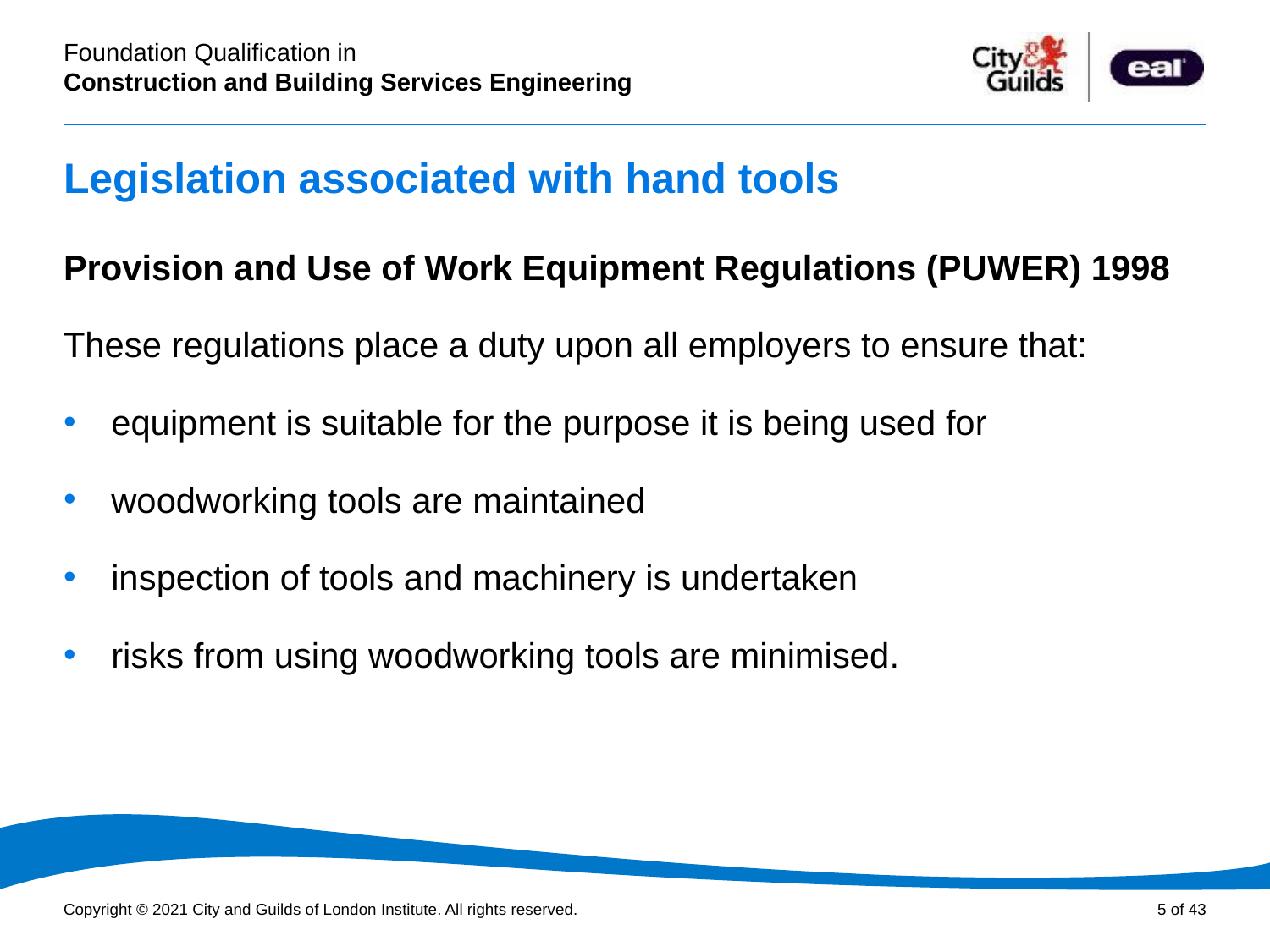

# Legislation associated with hand tools

Provision and Use of Work Equipment Regulations (PUWER) 1998
These regulations place a duty upon all employers to ensure that:
equipment is suitable for the purpose it is being used for
woodworking tools are maintained
inspection of tools and machinery is undertaken
risks from using woodworking tools are minimised.